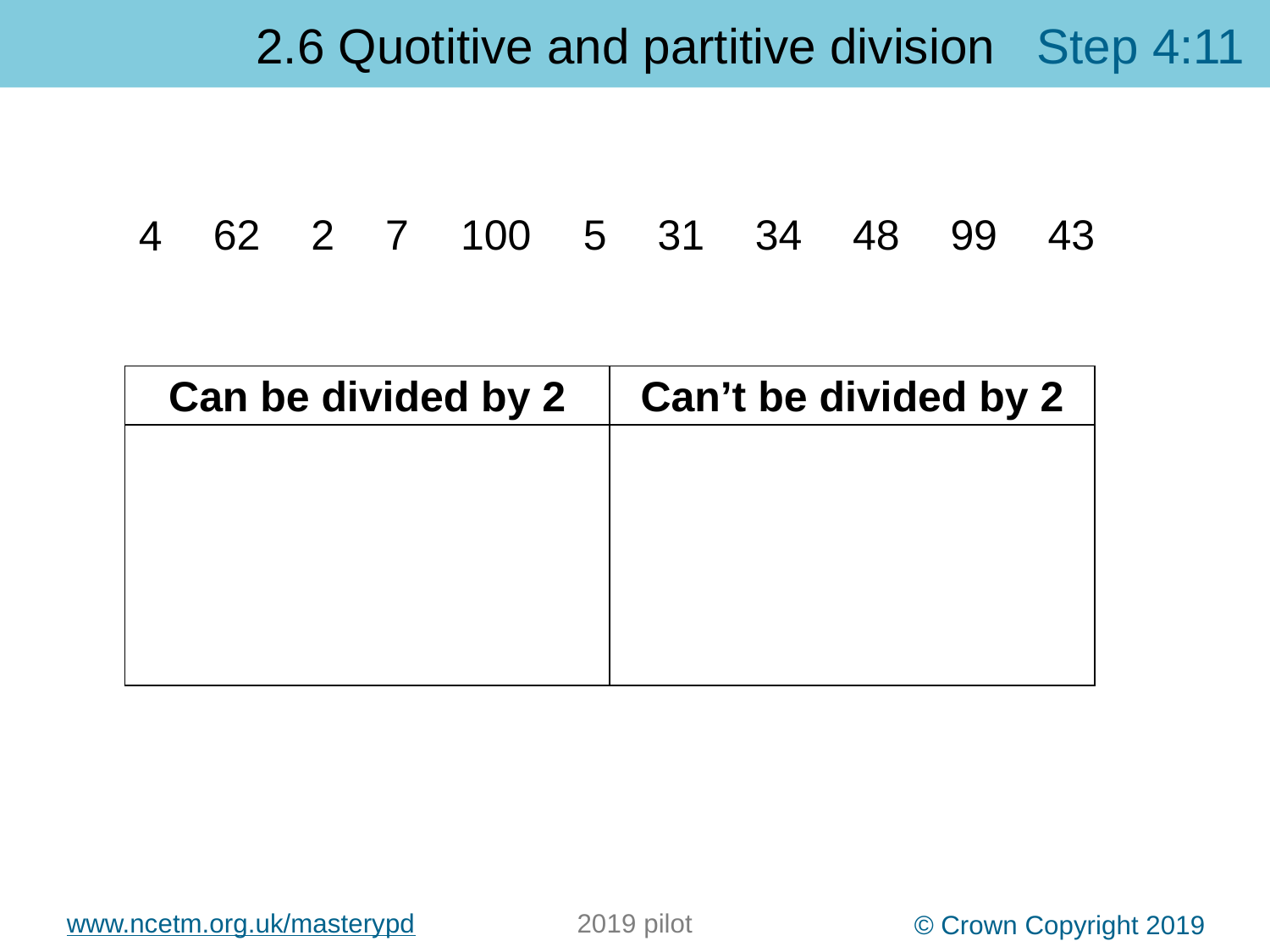

2.6 Quotitive and partitive division   Step 4:11
62
2
7
100
5
31
34
48
99
43
4
| Can be divided by 2 | Can’t be divided by 2 |
| --- | --- |
|  |  |